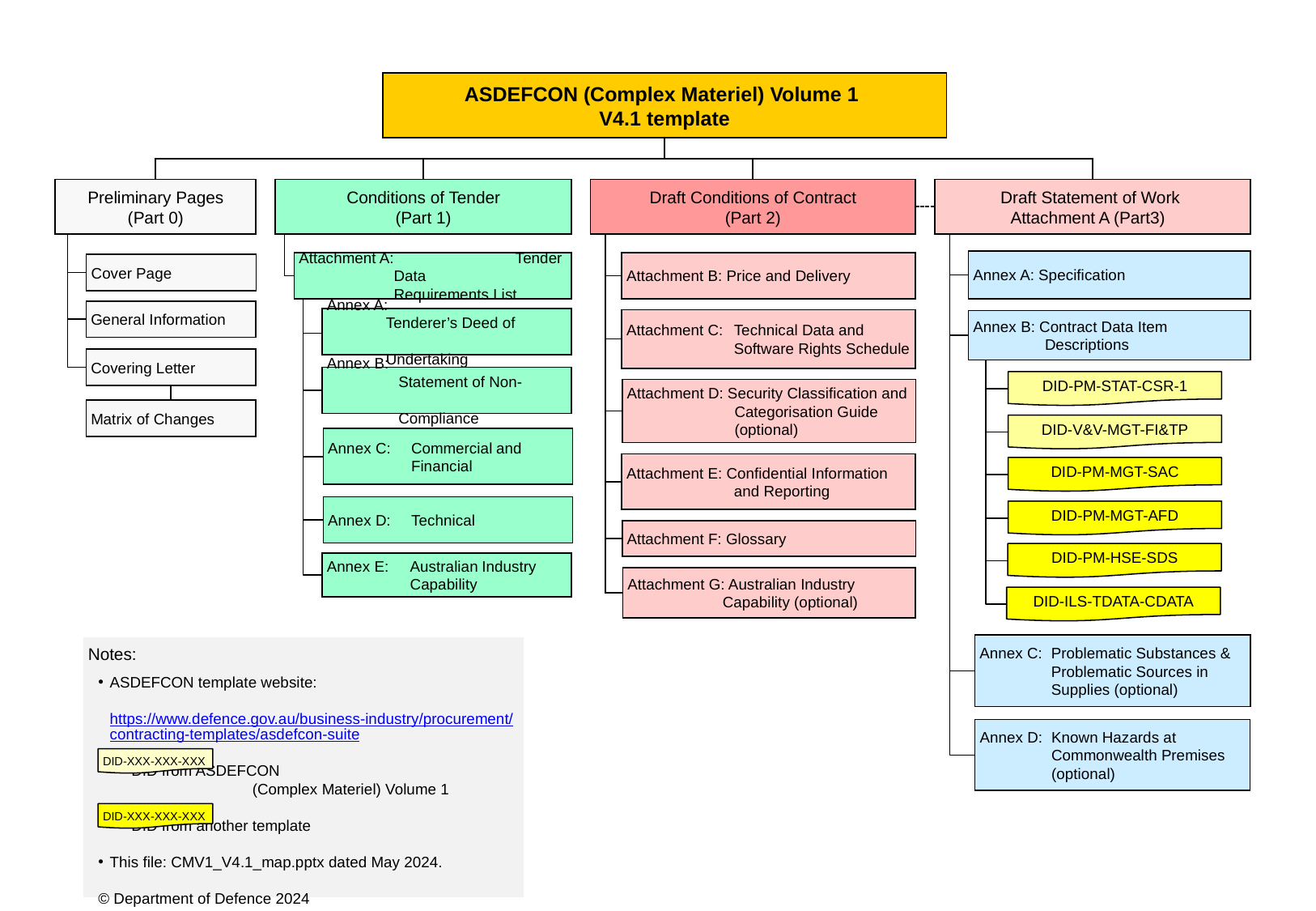

ASDEFCON (Complex Materiel) Volume 1
V4.1 template
Preliminary Pages
(Part 0)
Conditions of Tender
(Part 1)
Draft Conditions of Contract
(Part 2)
Draft Statement of Work
Attachment A (Part3)

Annex A: Specification
Attachment A:	Tender Data 	Requirements List
Attachment B: Price and Delivery
Cover Page

General Information
Annex A:	Tenderer’s Deed of 	Undertaking
Attachment C:	Technical Data and Software Rights Schedule
Annex B: Contract Data Item Descriptions

Covering Letter

Annex B:		Statement of Non-	Compliance
DID-PM-STAT-CSR-1
Attachment D: Security Classification and Categorisation Guide (optional)
Matrix of Changes
DID-V&V-MGT-FI&TP
Annex C:	Commercial and Financial
Attachment E: Confidential Information and Reporting
DID-PM-MGT-SAC
Annex D:	Technical
DID-PM-MGT-AFD
Attachment F: Glossary
DID-PM-HSE-SDS
Annex E:	Australian Industry Capability
Attachment G: Australian Industry Capability (optional)
DID-ILS-TDATA-CDATA
Annex C:	Problematic Substances & Problematic Sources in Supplies (optional)
Notes:
ASDEFCON template website:
	https://www.defence.gov.au/business-industry/procurement/contracting-templates/asdefcon-suite

	 =  DID from ASDEFCON
	     (Complex Materiel) Volume 1

	 =  DID from another template

This file: CMV1_V4.1_map.pptx dated May 2024.

© Department of Defence 2024
Annex D:	Known Hazards at Commonwealth Premises (optional)
DID-XXX-XXX-XXX
DID-XXX-XXX-XXX